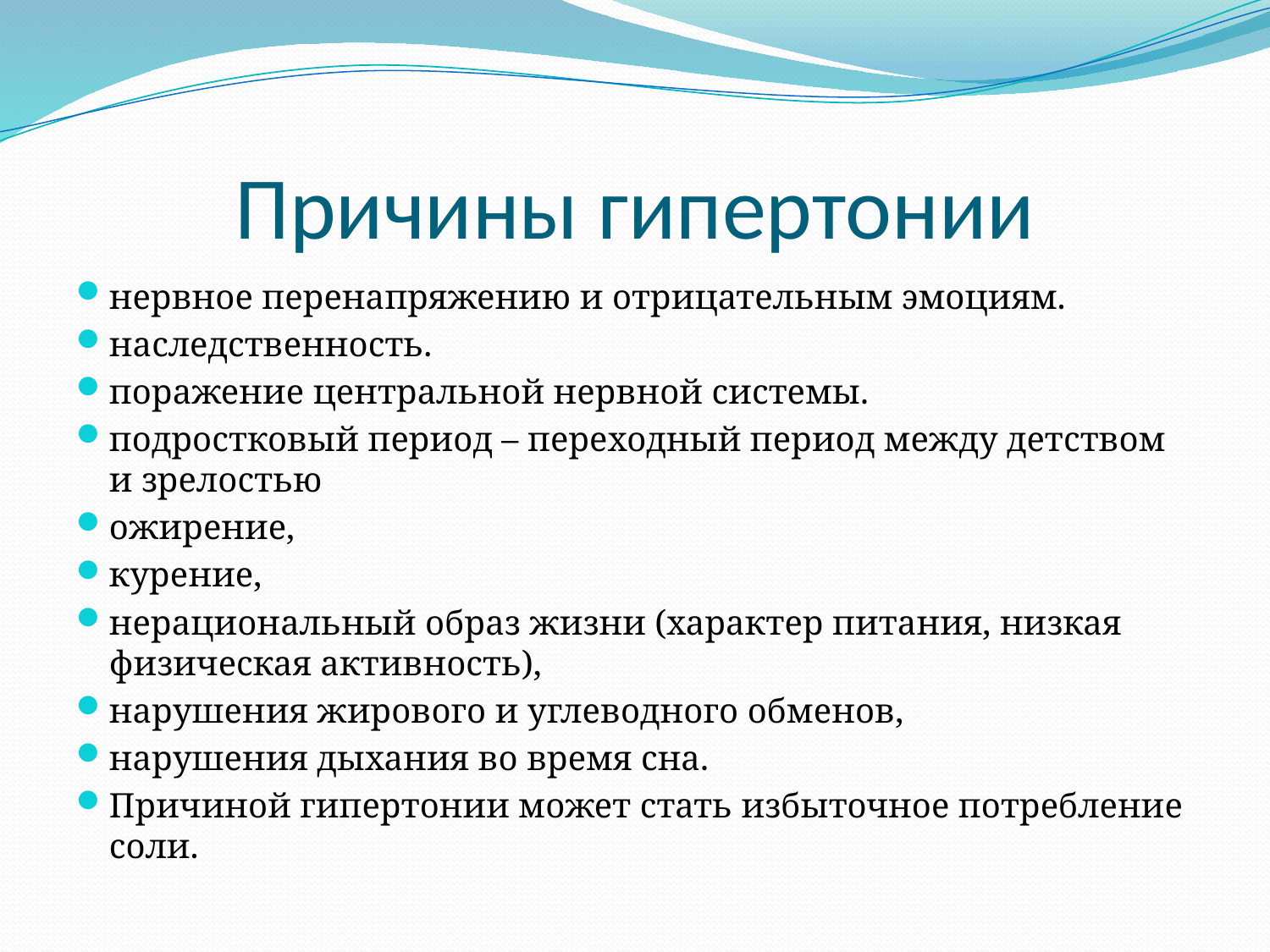

# Причины гипертонии
нервное перенапряжению и отрицательным эмоциям.
наследственность.
поражение центральной нервной системы.
подростковый период – переходный период между детством и зрелостью
ожирение,
курение,
нерациональный образ жизни (характер питания, низкая физическая активность),
нарушения жирового и углеводного обменов,
нарушения дыхания во время сна.
Причиной гипертонии может стать избыточное потребление соли.